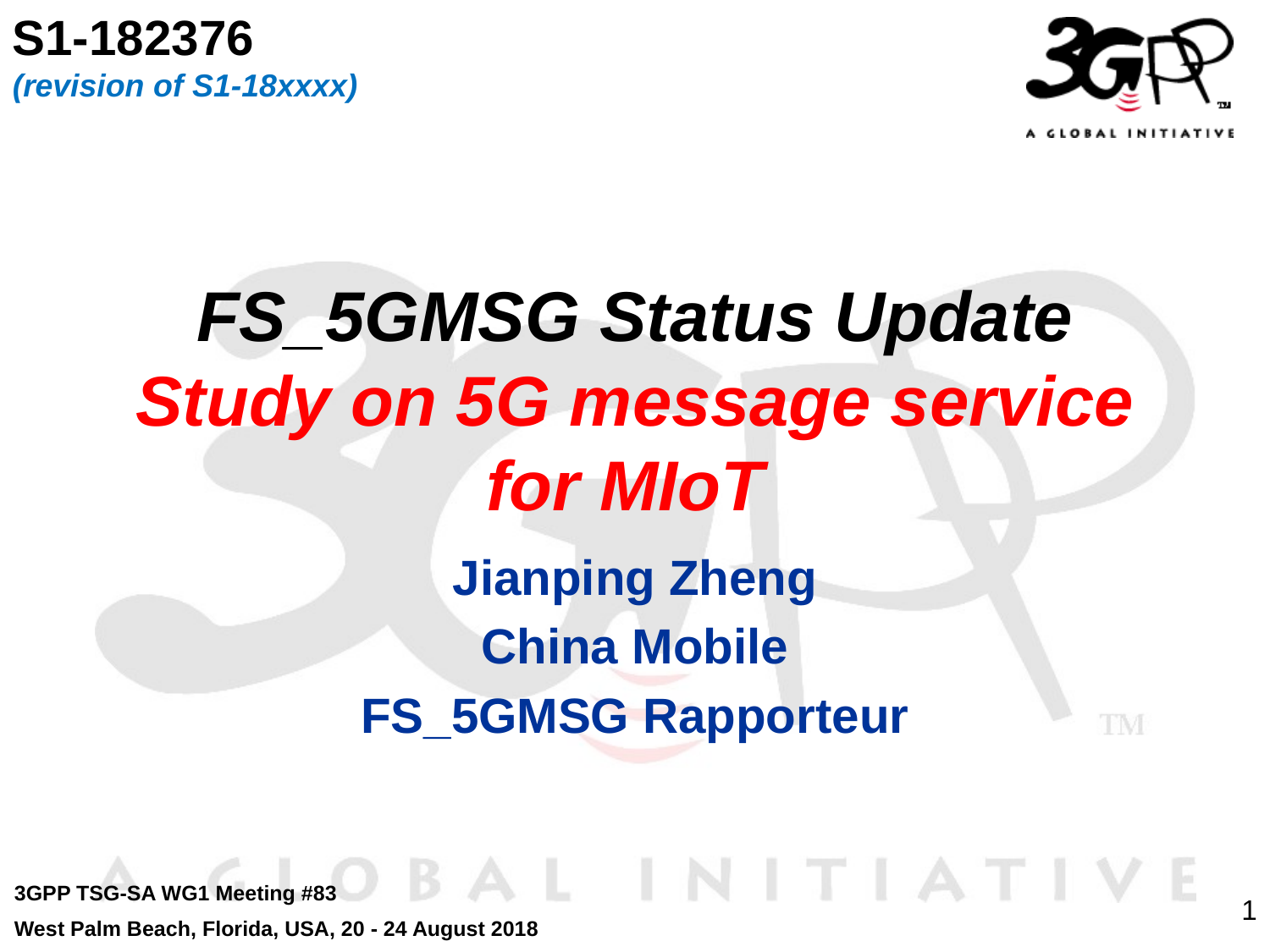

S1-182376
(revision of S1-18xxxx)
# FS_5GMSG Status Update Study on 5G message service for MIoT
Jianping Zheng
China Mobile
FS_5GMSG Rapporteur
3GPP TSG-SA WG1 Meeting #83
West Palm Beach, Florida, USA, 20 - 24 August 2018
1